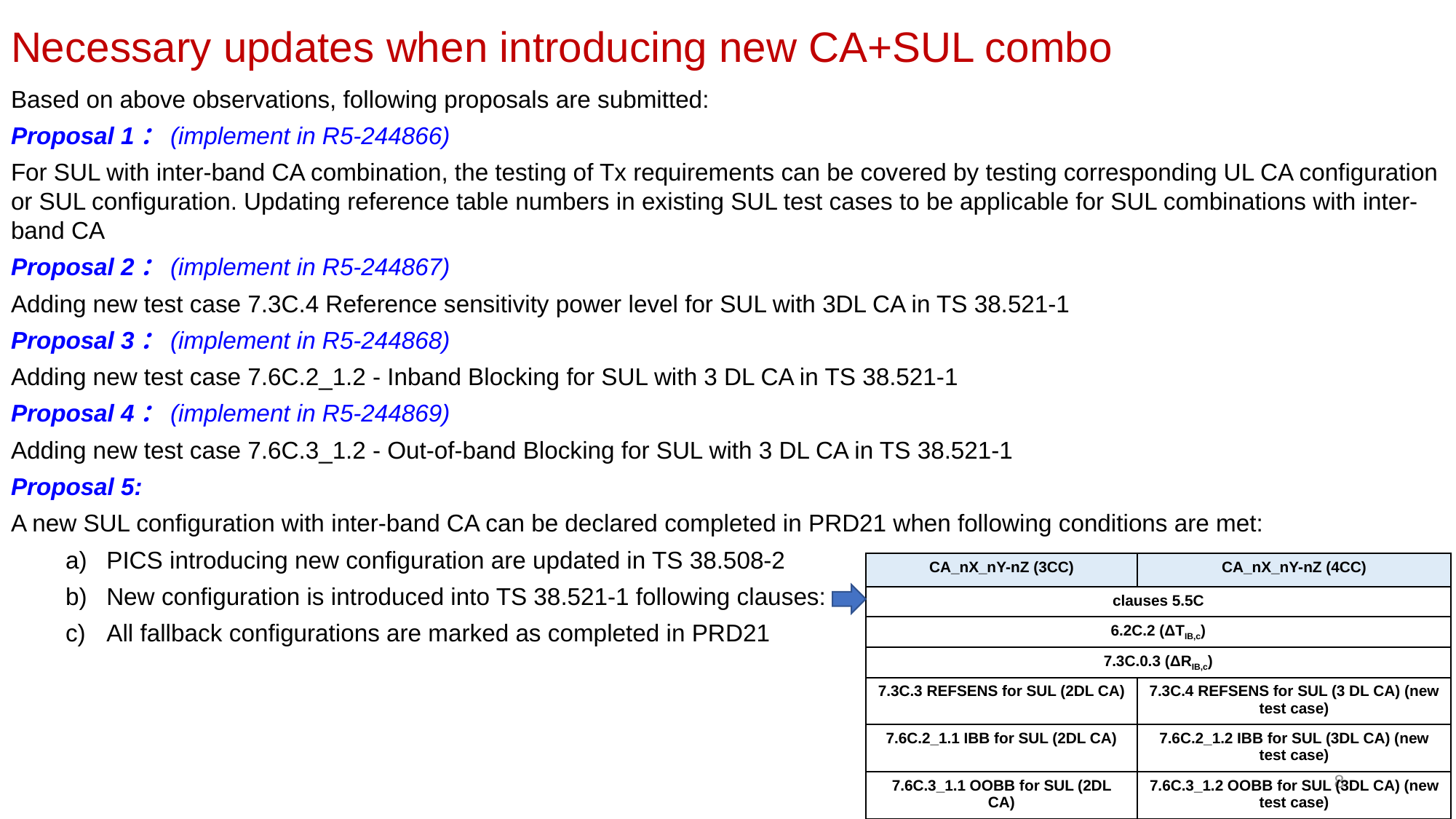

# Necessary updates when introducing new CA+SUL combo
Based on above observations, following proposals are submitted:
Proposal 1：(implement in R5-244866)
For SUL with inter-band CA combination, the testing of Tx requirements can be covered by testing corresponding UL CA configuration or SUL configuration. Updating reference table numbers in existing SUL test cases to be applicable for SUL combinations with inter-band CA
Proposal 2：(implement in R5-244867)
Adding new test case 7.3C.4 Reference sensitivity power level for SUL with 3DL CA in TS 38.521-1
Proposal 3：(implement in R5-244868)
Adding new test case 7.6C.2_1.2 - Inband Blocking for SUL with 3 DL CA in TS 38.521-1
Proposal 4：(implement in R5-244869)
Adding new test case 7.6C.3_1.2 - Out-of-band Blocking for SUL with 3 DL CA in TS 38.521-1
Proposal 5:
A new SUL configuration with inter-band CA can be declared completed in PRD21 when following conditions are met:
PICS introducing new configuration are updated in TS 38.508-2
New configuration is introduced into TS 38.521-1 following clauses:
All fallback configurations are marked as completed in PRD21
| CA\_nX\_nY-nZ (3CC) | CA\_nX\_nY-nZ (4CC) |
| --- | --- |
| clauses 5.5C |  |
| 6.2C.2 (ΔTIB,c) |  |
| 7.3C.0.3 (ΔRIB,c) |  |
| 7.3C.3 REFSENS for SUL (2DL CA) | 7.3C.4 REFSENS for SUL (3 DL CA) (new test case) |
| 7.6C.2\_1.1 IBB for SUL (2DL CA) | 7.6C.2\_1.2 IBB for SUL (3DL CA) (new test case) |
| 7.6C.3\_1.1 OOBB for SUL (2DL CA) | 7.6C.3\_1.2 OOBB for SUL (3DL CA) (new test case) |

8